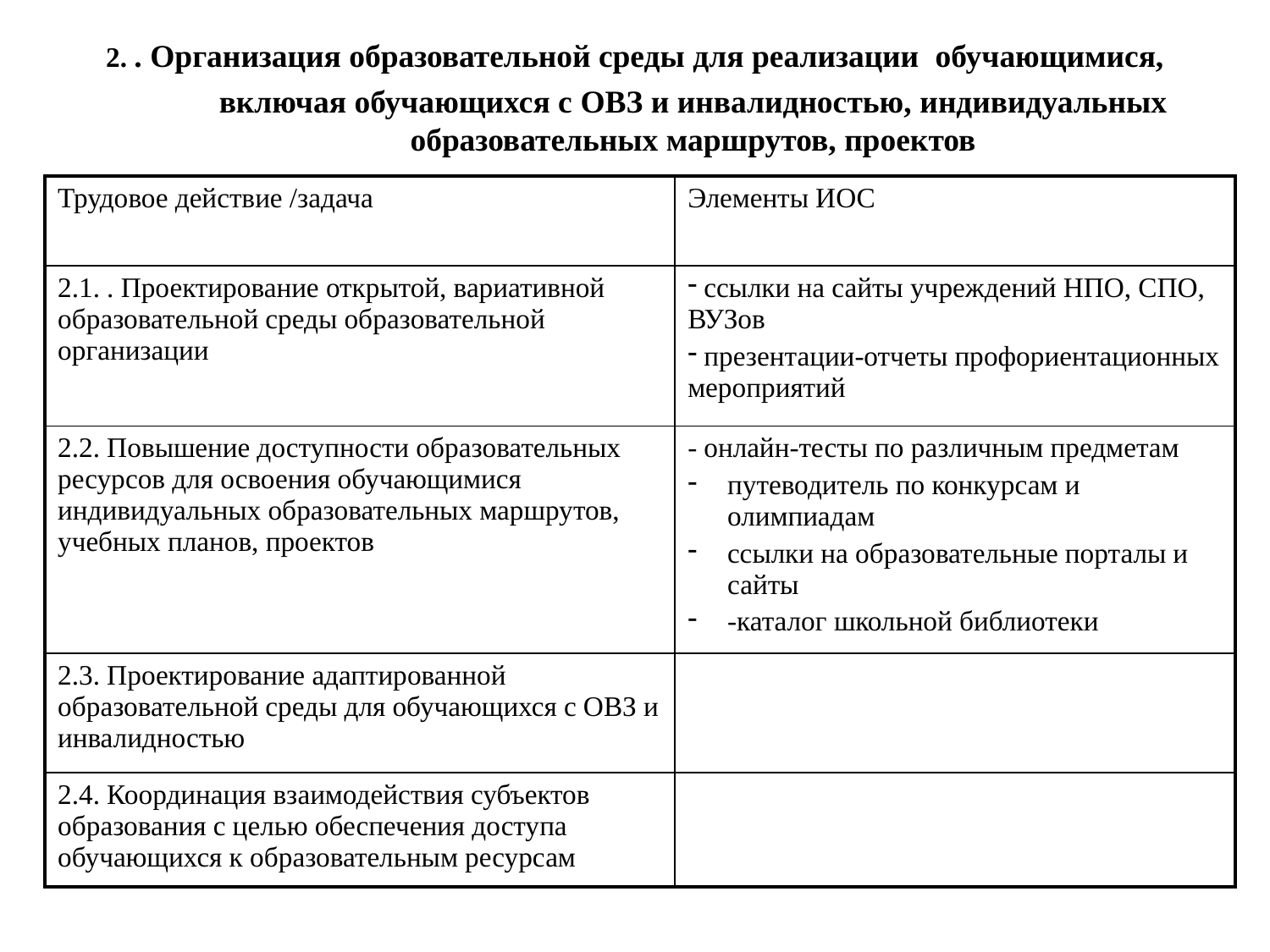

# 2. . Организация образовательной среды для реализации обучающимися, включая обучающихся с ОВЗ и инвалидностью, индивидуальных образовательных маршрутов, проектов
| Трудовое действие /задача | Элементы ИОС |
| --- | --- |
| 2.1. . Проектирование открытой, вариативной образовательной среды образовательной организации | ссылки на сайты учреждений НПО, СПО, ВУЗов презентации-отчеты профориентационных мероприятий |
| 2.2. Повышение доступности образовательных ресурсов для освоения обучающимися индивидуальных образовательных маршрутов, учебных планов, проектов | - онлайн-тесты по различным предметам путеводитель по конкурсам и олимпиадам ссылки на образовательные порталы и сайты -каталог школьной библиотеки |
| 2.3. Проектирование адаптированной образовательной среды для обучающихся с ОВЗ и инвалидностью |  |
| 2.4. Координация взаимодействия субъектов образования с целью обеспечения доступа обучающихся к образовательным ресурсам |  |